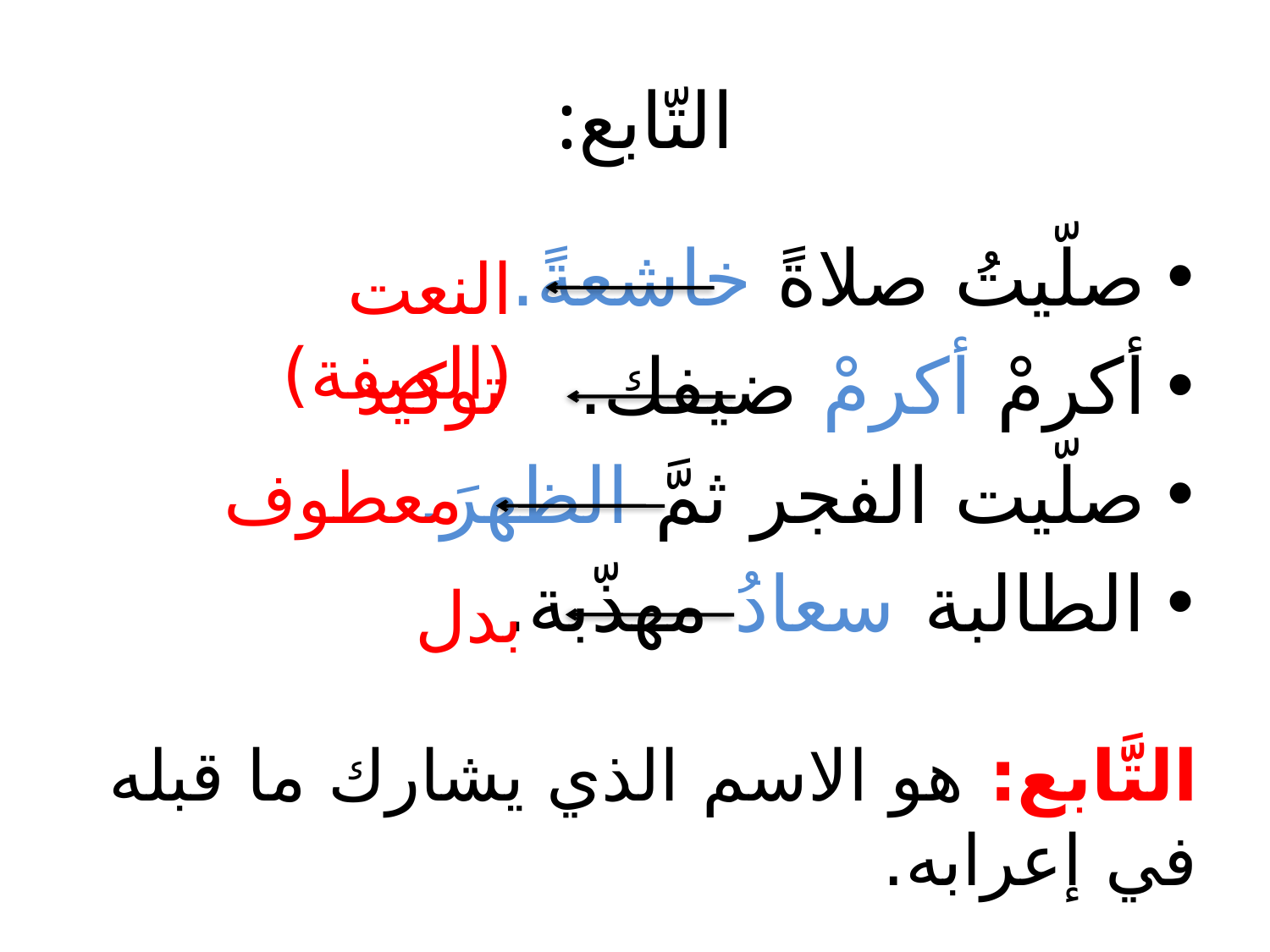

# التّابع:
صلّيتُ صلاةً خاشعةً.
أكرمْ أكرمْ ضيفك.
صلّيت الفجر ثمَّ الظهرَ.
الطالبة سعادُ مهذّبة.
النعت (الصفة)
توكيد
معطوف
بدل
التَّابع: هو الاسم الذي يشارك ما قبله في إعرابه.